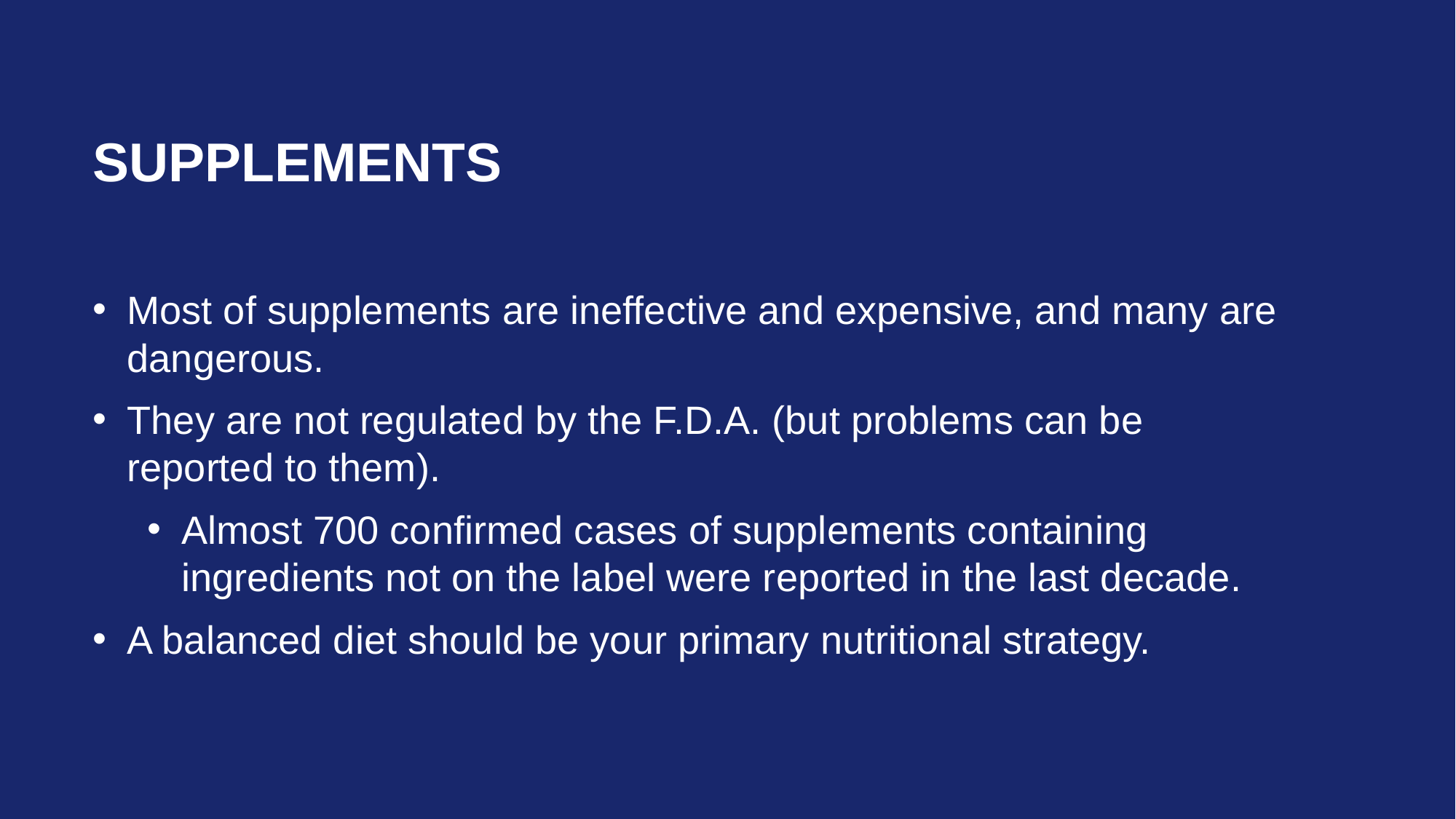

# Supplements
Most of supplements are ineffective and expensive, and many are dangerous.
They are not regulated by the F.D.A. (but problems can be reported to them).
Almost 700 confirmed cases of supplements containing ingredients not on the label were reported in the last decade.
A balanced diet should be your primary nutritional strategy.